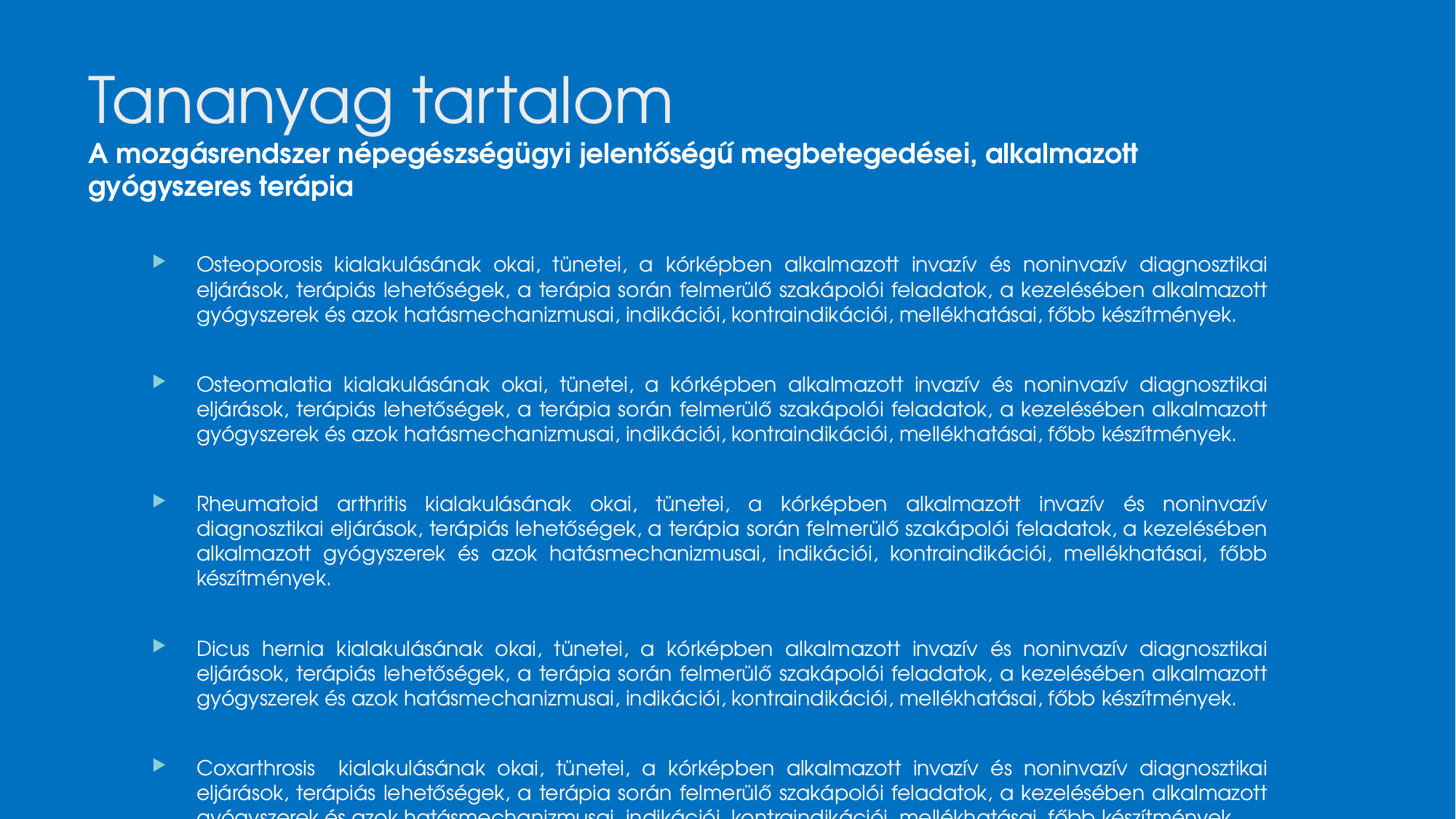

# Tananyag tartalom A mozgásrendszer népegészségügyi jelentőségű megbetegedései, alkalmazott gyógyszeres terápia
Osteoporosis kialakulásának okai, tünetei, a kórképben alkalmazott invazív és noninvazív diagnosztikai eljárások, terápiás lehetőségek, a terápia során felmerülő szakápolói feladatok, a kezelésében alkalmazott gyógyszerek és azok hatásmechanizmusai, indikációi, kontraindikációi, mellékhatásai, főbb készítmények.

Osteomalatia kialakulásának okai, tünetei, a kórképben alkalmazott invazív és noninvazív diagnosztikai eljárások, terápiás lehetőségek, a terápia során felmerülő szakápolói feladatok, a kezelésében alkalmazott gyógyszerek és azok hatásmechanizmusai, indikációi, kontraindikációi, mellékhatásai, főbb készítmények.

Rheumatoid arthritis kialakulásának okai, tünetei, a kórképben alkalmazott invazív és noninvazív diagnosztikai eljárások, terápiás lehetőségek, a terápia során felmerülő szakápolói feladatok, a kezelésében alkalmazott gyógyszerek és azok hatásmechanizmusai, indikációi, kontraindikációi, mellékhatásai, főbb készítmények.

Dicus hernia kialakulásának okai, tünetei, a kórképben alkalmazott invazív és noninvazív diagnosztikai eljárások, terápiás lehetőségek, a terápia során felmerülő szakápolói feladatok, a kezelésében alkalmazott gyógyszerek és azok hatásmechanizmusai, indikációi, kontraindikációi, mellékhatásai, főbb készítmények.

Coxarthrosis  kialakulásának okai, tünetei, a kórképben alkalmazott invazív és noninvazív diagnosztikai eljárások, terápiás lehetőségek, a terápia során felmerülő szakápolói feladatok, a kezelésében alkalmazott gyógyszerek és azok hatásmechanizmusai, indikációi, kontraindikációi, mellékhatásai, főbb készítmények.